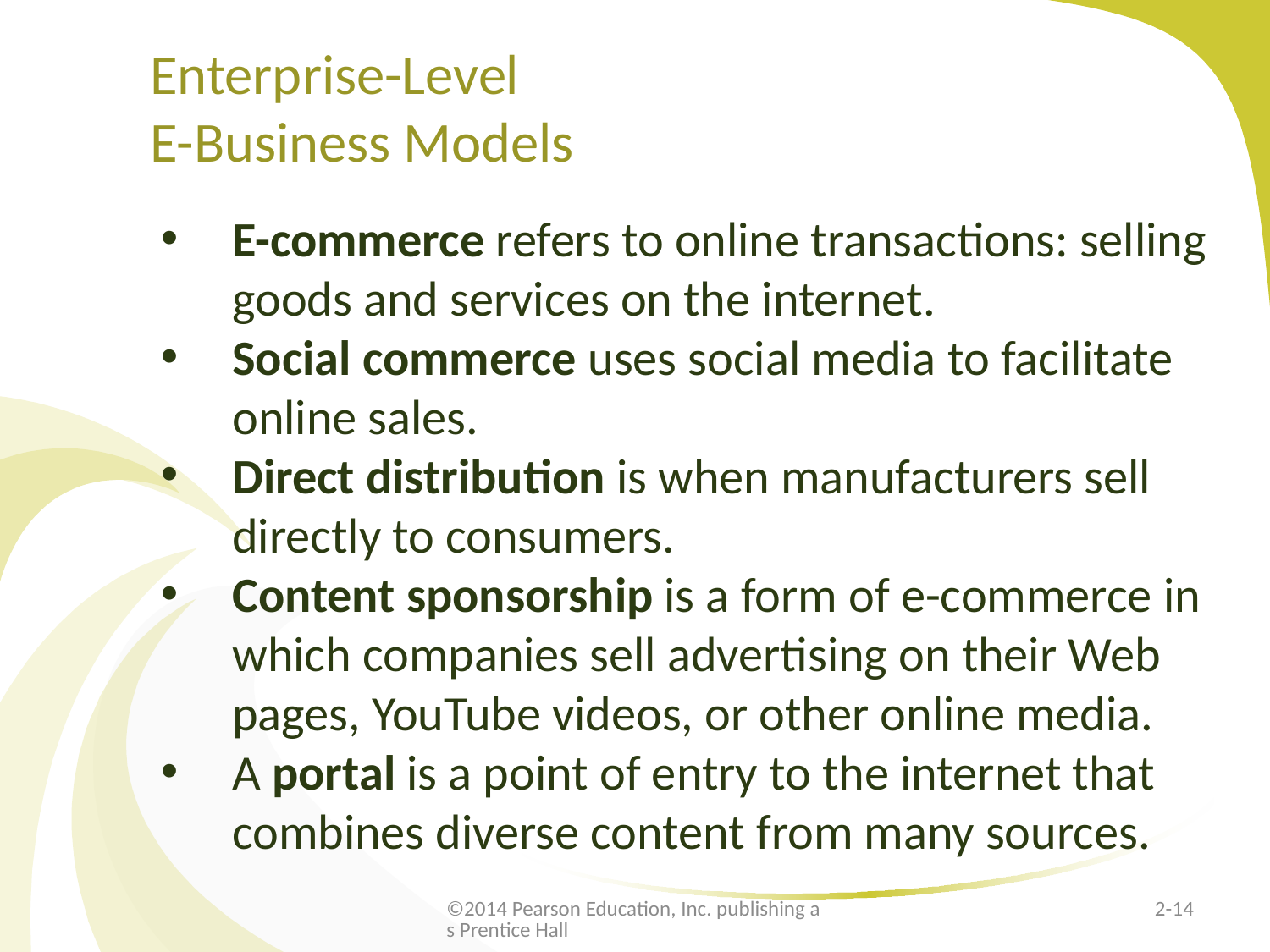

# Enterprise-Level E-Business Models
E-commerce refers to online transactions: selling goods and services on the internet.
Social commerce uses social media to facilitate online sales.
Direct distribution is when manufacturers sell directly to consumers.
Content sponsorship is a form of e-commerce in which companies sell advertising on their Web pages, YouTube videos, or other online media.
A portal is a point of entry to the internet that combines diverse content from many sources.

©2014 Pearson Education, Inc. publishing as Prentice Hall
2-14